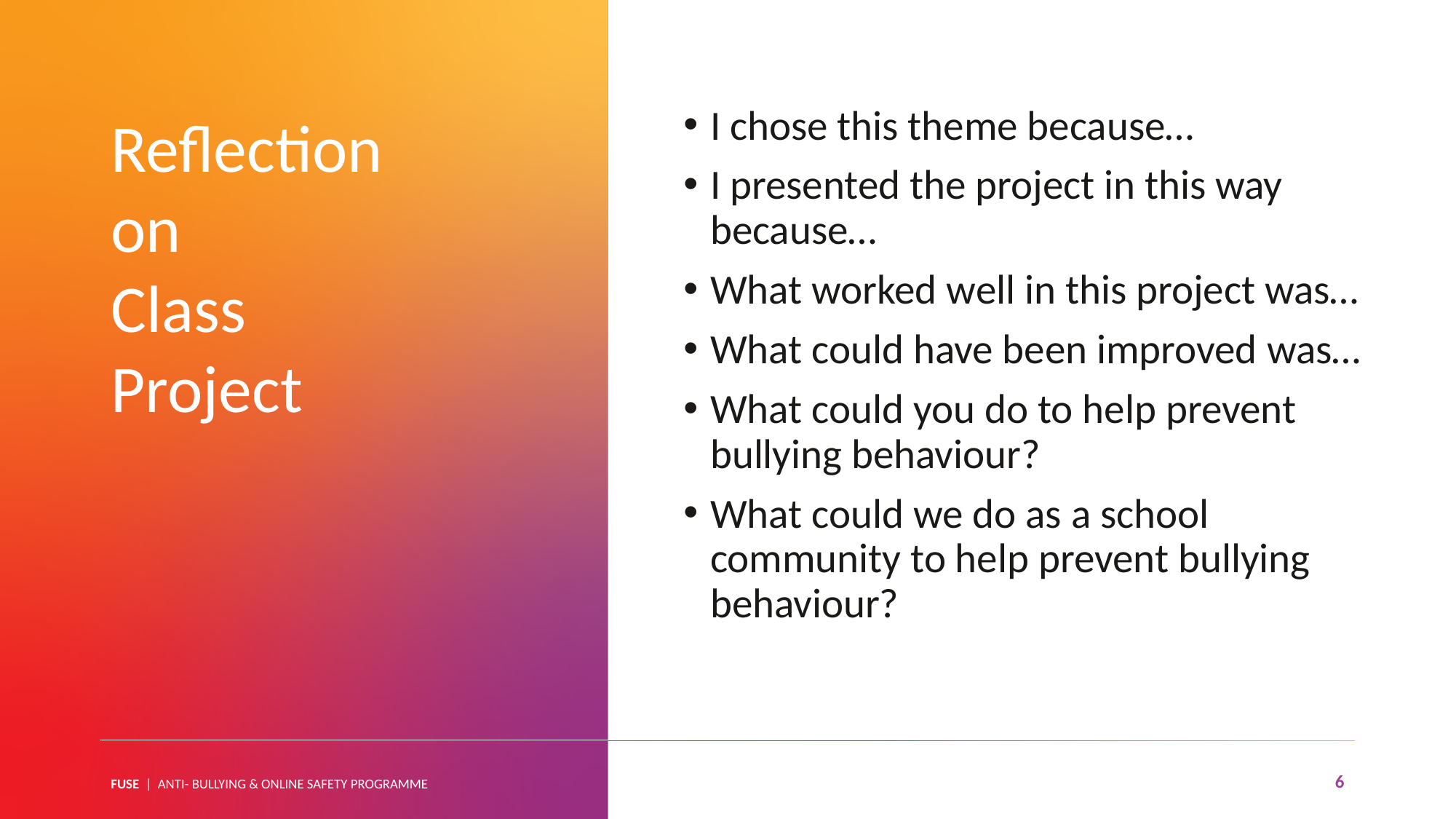

I chose this theme because…
I presented the project in this way because…
What worked well in this project was…
What could have been improved was…
What could you do to help prevent bullying behaviour?
What could we do as a school community to help prevent bullying behaviour?

Reflection
on
Class
Project
6